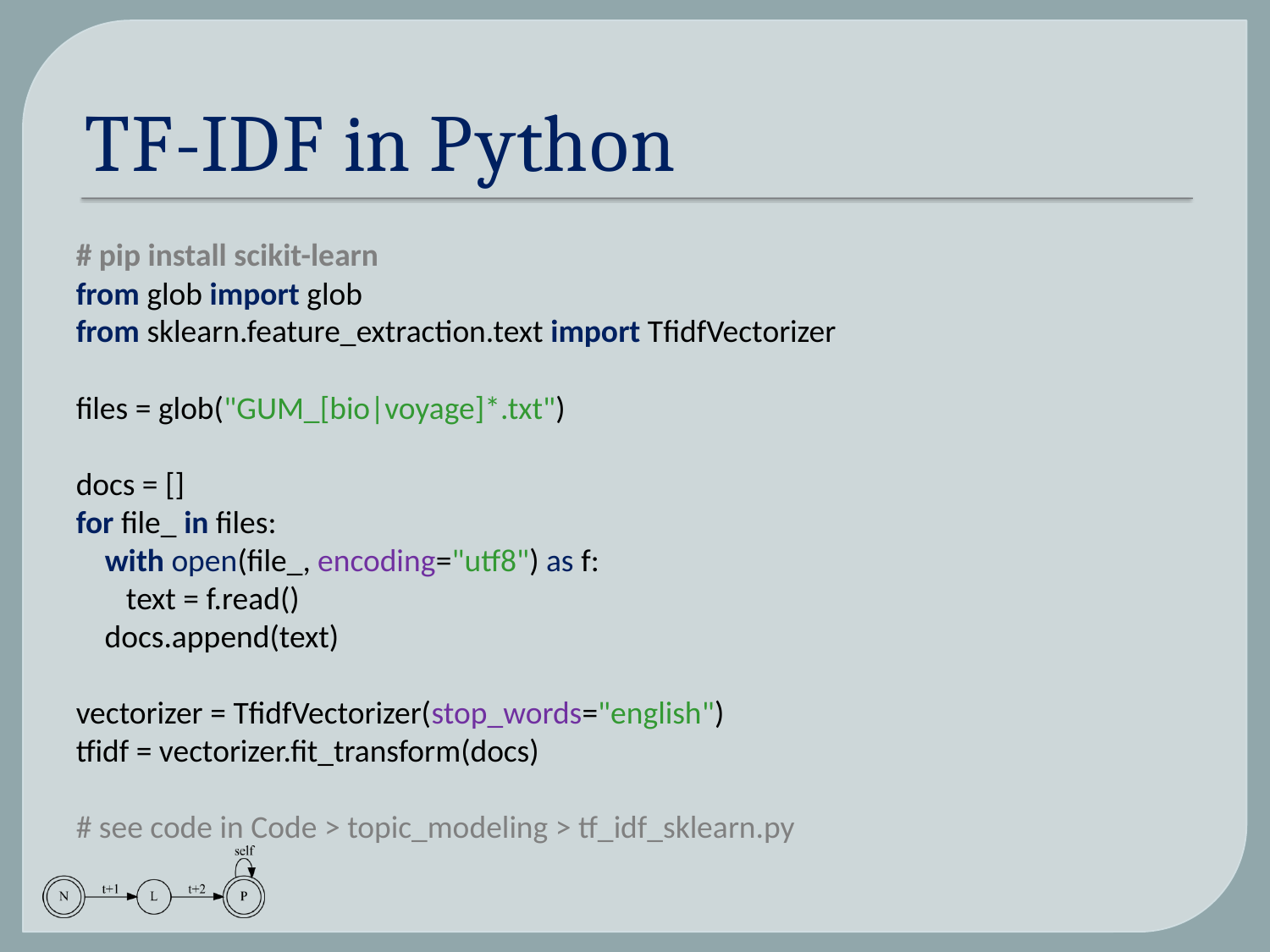

# TF-IDF in Python
# pip install scikit-learn
from glob import glob
from sklearn.feature_extraction.text import TfidfVectorizer

files = glob("GUM_[bio|voyage]*.txt")
docs = []
for file_ in files:
    with open(file_, encoding="utf8") as f:
       text = f.read()
    docs.append(text)
vectorizer = TfidfVectorizer(stop_words="english")
tfidf = vectorizer.fit_transform(docs)

# see code in Code > topic_modeling > tf_idf_sklearn.py